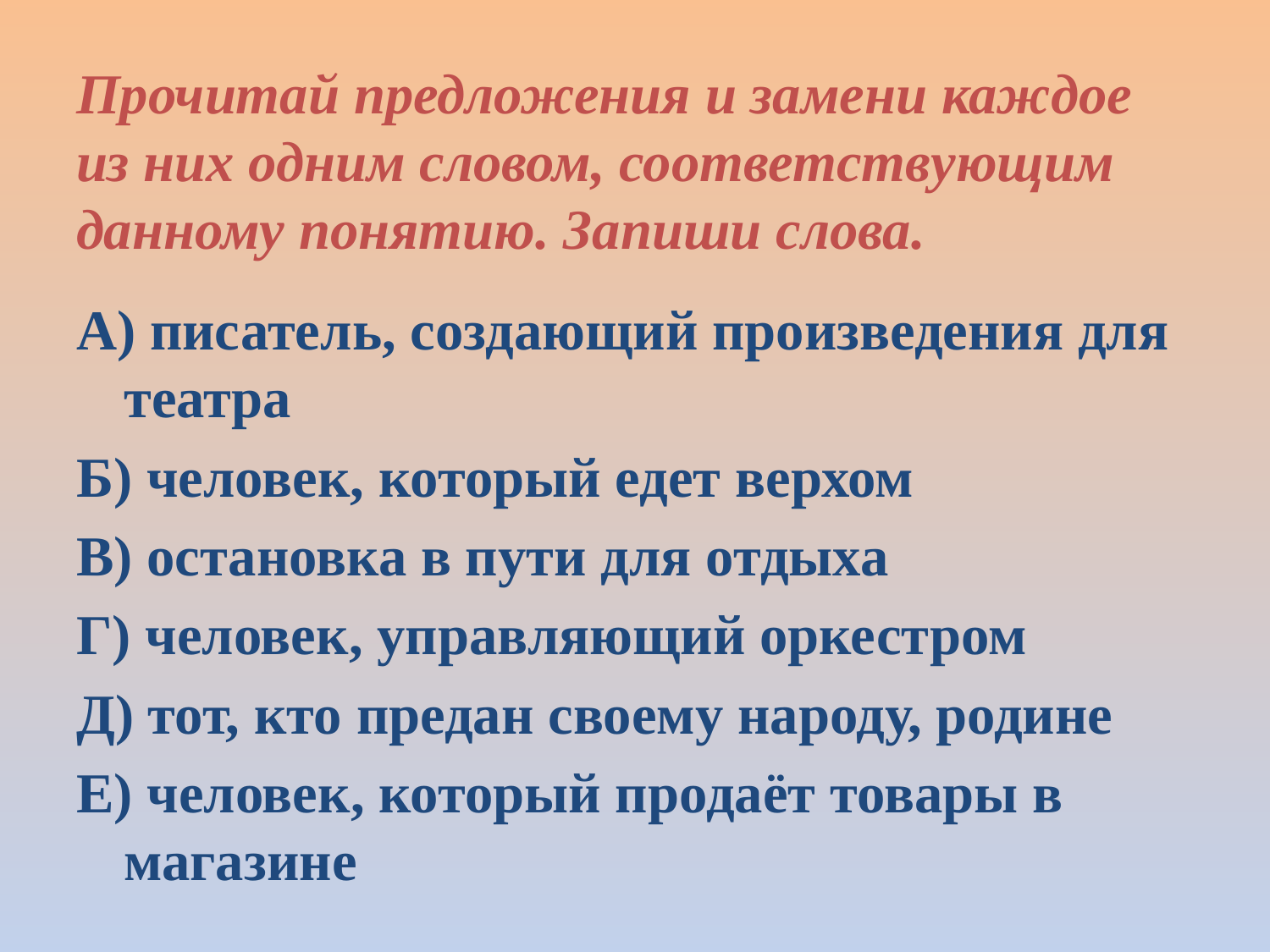

# Прочитай предложения и замени каждое из них одним словом, соответствующим данному понятию. Запиши слова.
А) писатель, создающий произведения для театра
Б) человек, который едет верхом
В) остановка в пути для отдыха
Г) человек, управляющий оркестром
Д) тот, кто предан своему народу, родине
Е) человек, который продаёт товары в магазине